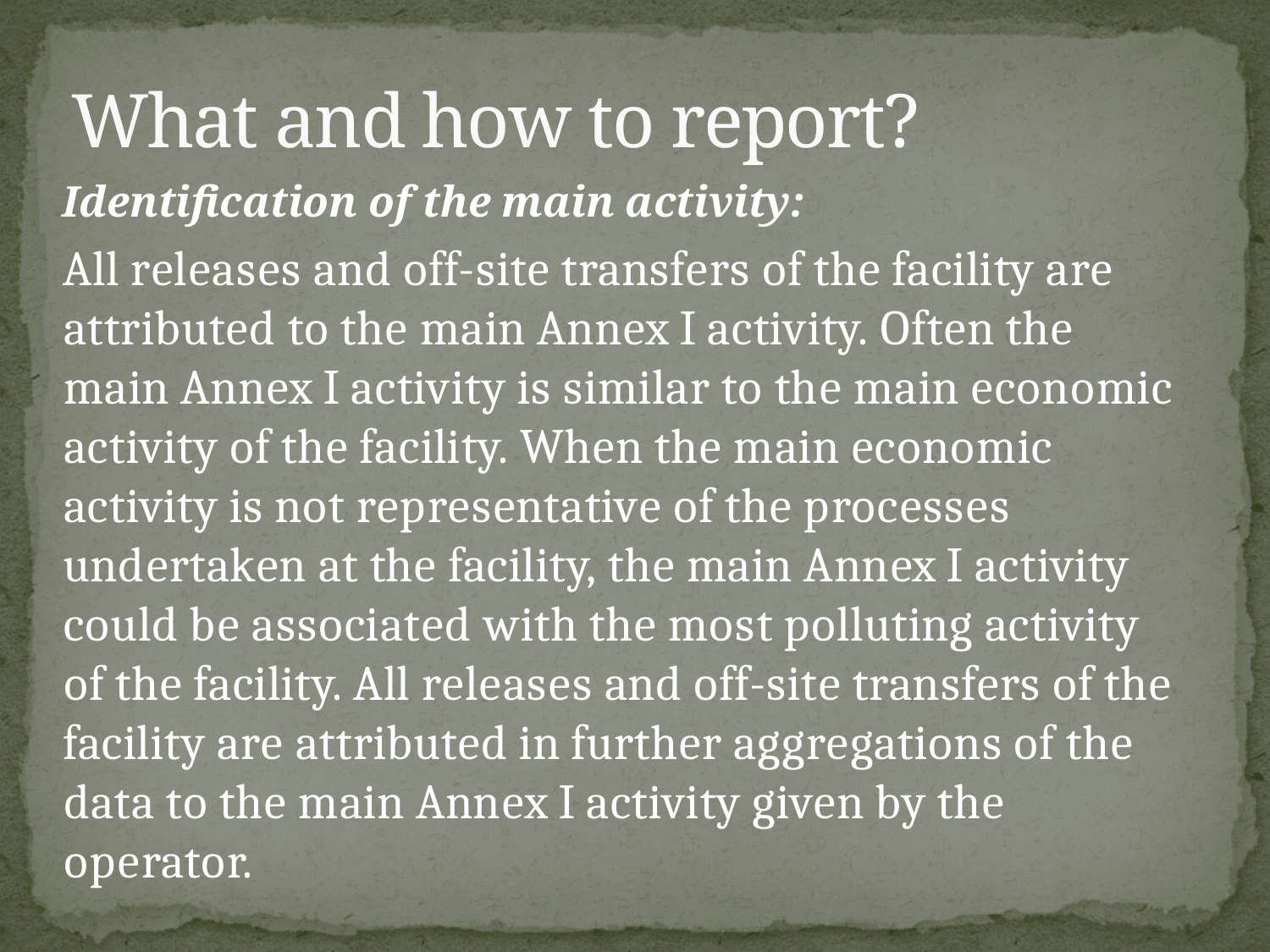

# What and how to report?
Identification of the main activity:
All releases and off-site transfers of the facility are attributed to the main Annex I activity. Often the main Annex I activity is similar to the main economic activity of the facility. When the main economic activity is not representative of the processes undertaken at the facility, the main Annex I activity could be associated with the most polluting activity of the facility. All releases and off-site transfers of the facility are attributed in further aggregations of the data to the main Annex I activity given by the operator.